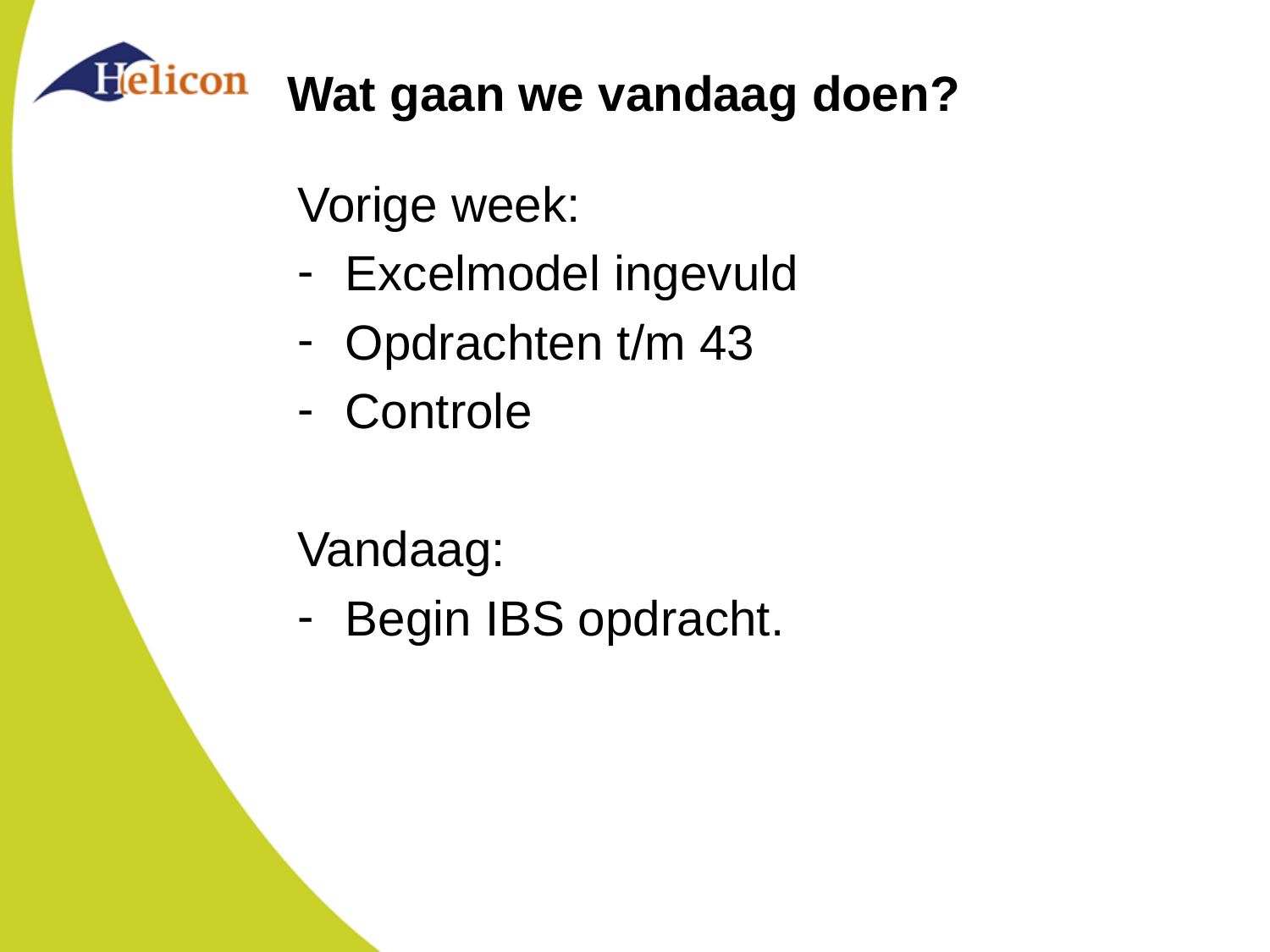

# Wat gaan we vandaag doen?
Vorige week:
Excelmodel ingevuld
Opdrachten t/m 43
Controle

Vandaag:
Begin IBS opdracht.